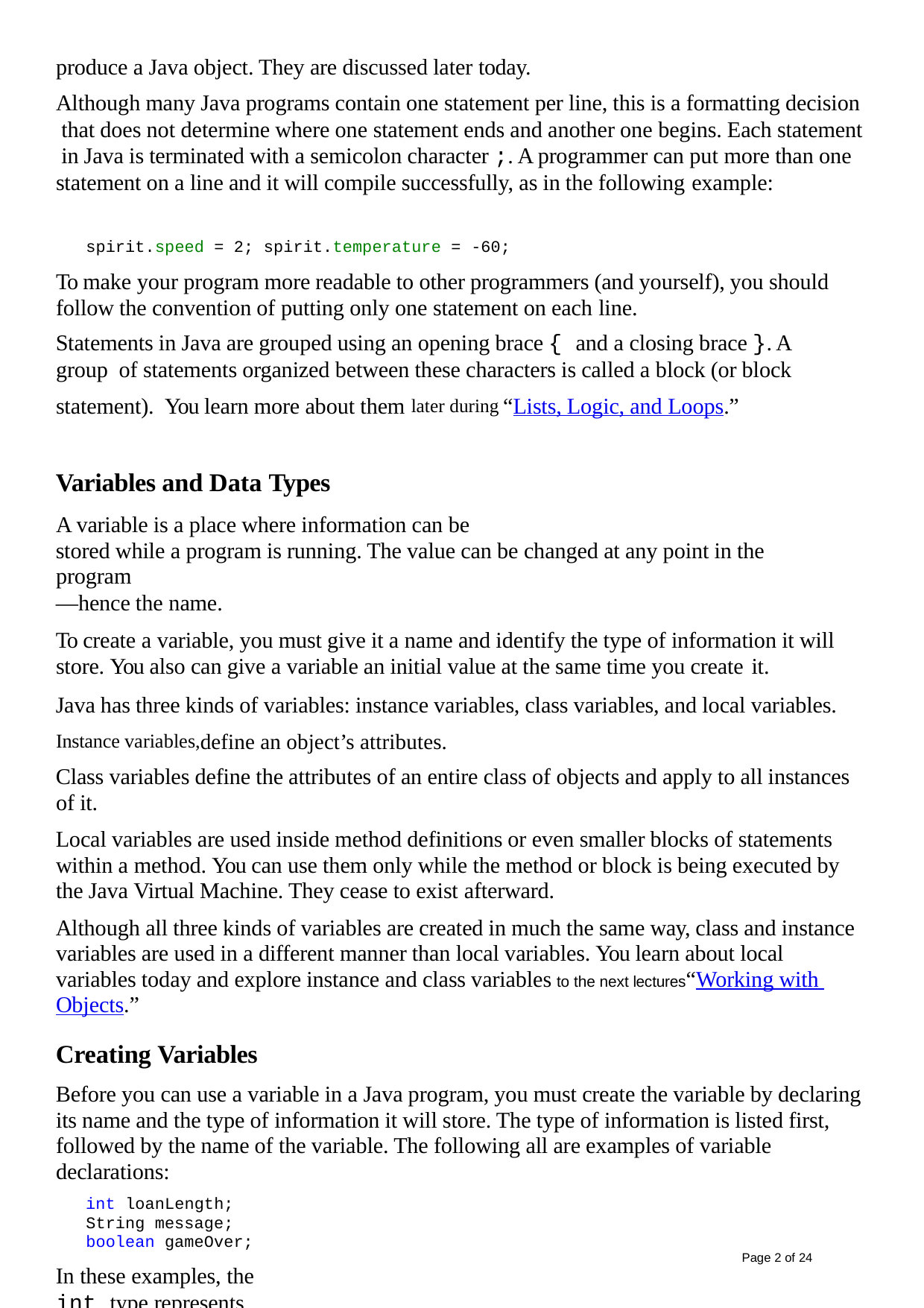

produce a Java object. They are discussed later today.
Although many Java programs contain one statement per line, this is a formatting decision  that does not determine where one statement ends and another one begins. Each statement  in Java is terminated with a semicolon character ;. A programmer can put more than one  statement on a line and it will compile successfully, as in the following example:

spirit.speed = 2; spirit.temperature = -60;
To make your program more readable to other programmers (and yourself), you should  follow the convention of putting only one statement on each line.
Statements in Java are grouped using an opening brace { and a closing brace }. A group  of statements organized between these characters is called a block (or block statement).  You learn more about them later during	“Lists, Logic, and Loops.”

Variables and Data Types
A variable is a place where information can be
stored while a program is running. The value can be changed at any point in the program
—hence the name.
To create a variable, you must give it a name and identify the type of information it will  store. You also can give a variable an initial value at the same time you create it.
Java has three kinds of variables: instance variables, class variables, and local variables.  Instance variables,define an object’s attributes.
Class variables define the attributes of an entire class of objects and apply to all instances  of it.
Local variables are used inside method definitions or even smaller blocks of statements  within a method. You can use them only while the method or block is being executed by  the Java Virtual Machine. They cease to exist afterward.
Although all three kinds of variables are created in much the same way, class and instance  variables are used in a different manner than local variables. You learn about local  variables today and explore instance and class variables to the next lectures“Working with  Objects.”
Creating Variables
Before you can use a variable in a Java program, you must create the variable by declaring  its name and the type of information it will store. The type of information is listed first,  followed by the name of the variable. The following all are examples of variable  declarations:
int loanLength;  String message;  boolean gameOver;
In these examples, the int type represents integers, String is an object that holds text,
Page 2 of 24